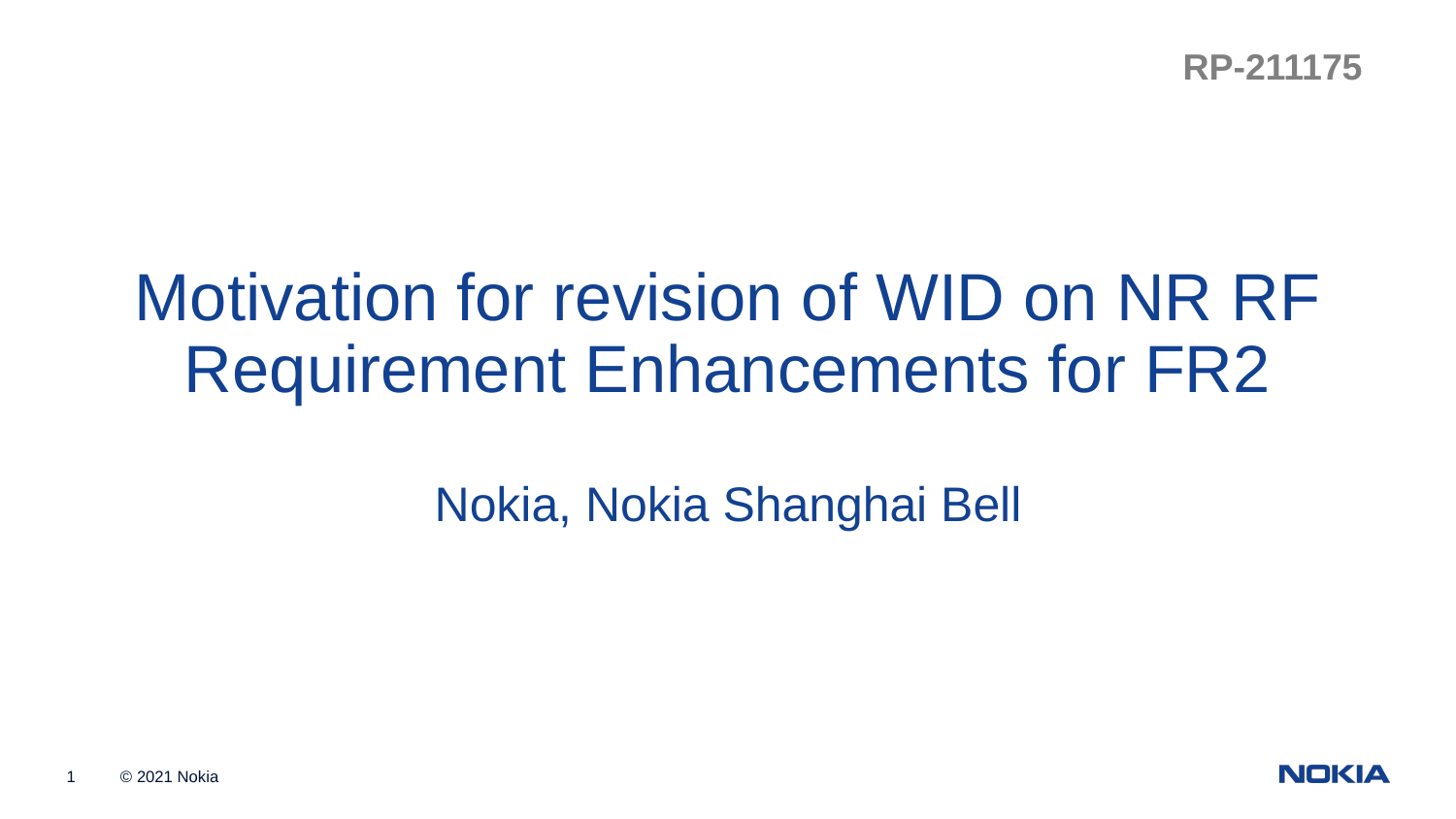

RP-211175

# Motivation for revision of WID on NR RF Requirement Enhancements for FR2 Nokia, Nokia Shanghai Bell